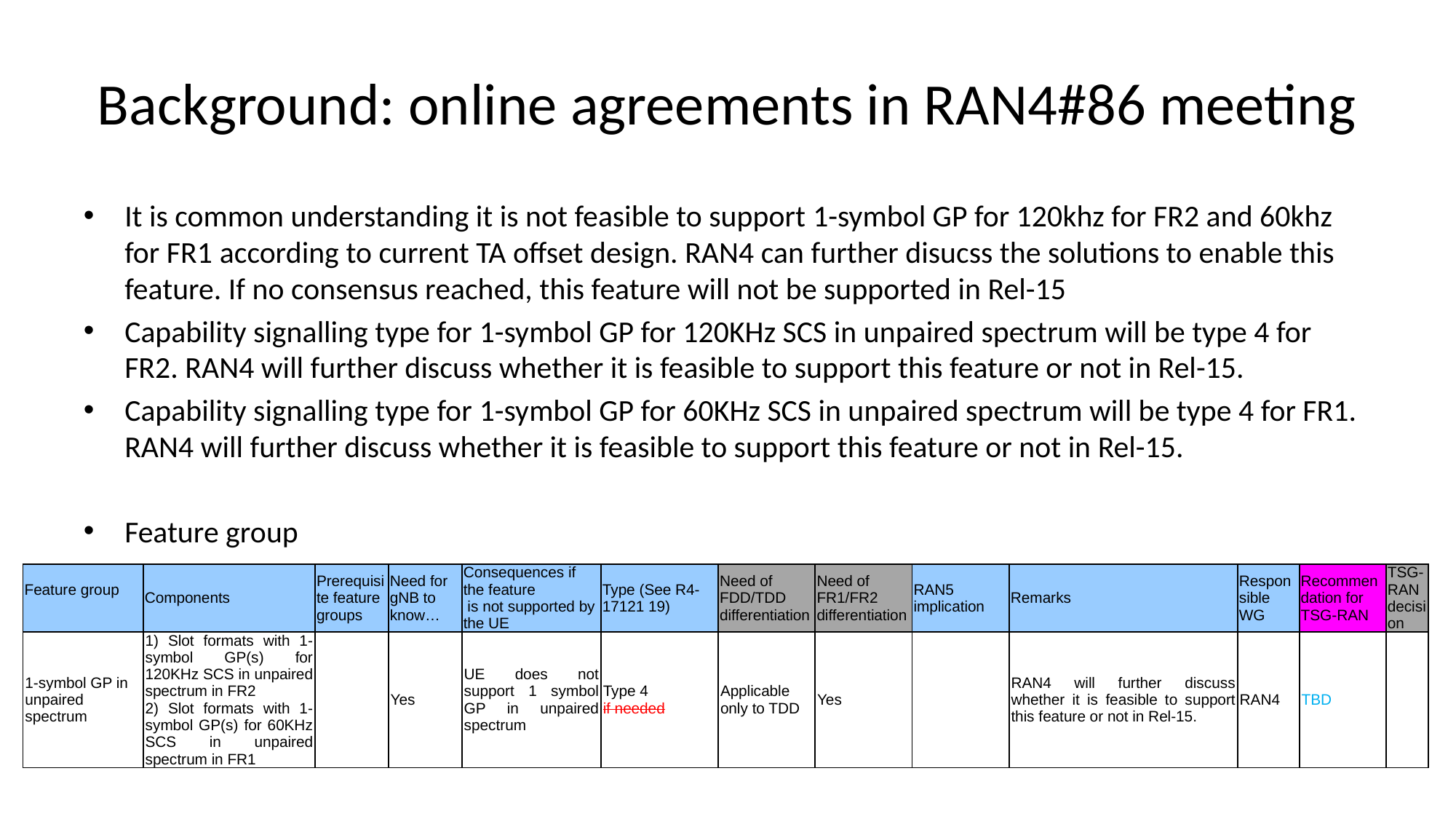

# Background: online agreements in RAN4#86 meeting
It is common understanding it is not feasible to support 1-symbol GP for 120khz for FR2 and 60khz for FR1 according to current TA offset design. RAN4 can further disucss the solutions to enable this feature. If no consensus reached, this feature will not be supported in Rel-15
Capability signalling type for 1-symbol GP for 120KHz SCS in unpaired spectrum will be type 4 for FR2. RAN4 will further discuss whether it is feasible to support this feature or not in Rel-15.
Capability signalling type for 1-symbol GP for 60KHz SCS in unpaired spectrum will be type 4 for FR1. RAN4 will further discuss whether it is feasible to support this feature or not in Rel-15.

Feature group
| Feature group | Components | Prerequisite feature groups | Need for gNB to know… | Consequences if the feature is not supported by the UE | Type (See R4-17121 19) | Need of FDD/TDD differentiation | Need of FR1/FR2 differentiation | RAN5 implication | Remarks | Responsible WG | Recommendation for TSG-RAN | TSG-RAN decision |
| --- | --- | --- | --- | --- | --- | --- | --- | --- | --- | --- | --- | --- |
| 1-symbol GP in unpaired spectrum | 1) Slot formats with 1-symbol GP(s) for 120KHz SCS in unpaired spectrum in FR2 2) Slot formats with 1-symbol GP(s) for 60KHz SCS in unpaired spectrum in FR1 |  | Yes | UE does not support 1 symbol GP in unpaired spectrum | Type 4 if needed | Applicable only to TDD | Yes |  | RAN4 will further discuss whether it is feasible to support this feature or not in Rel-15. | RAN4 | TBD |  |